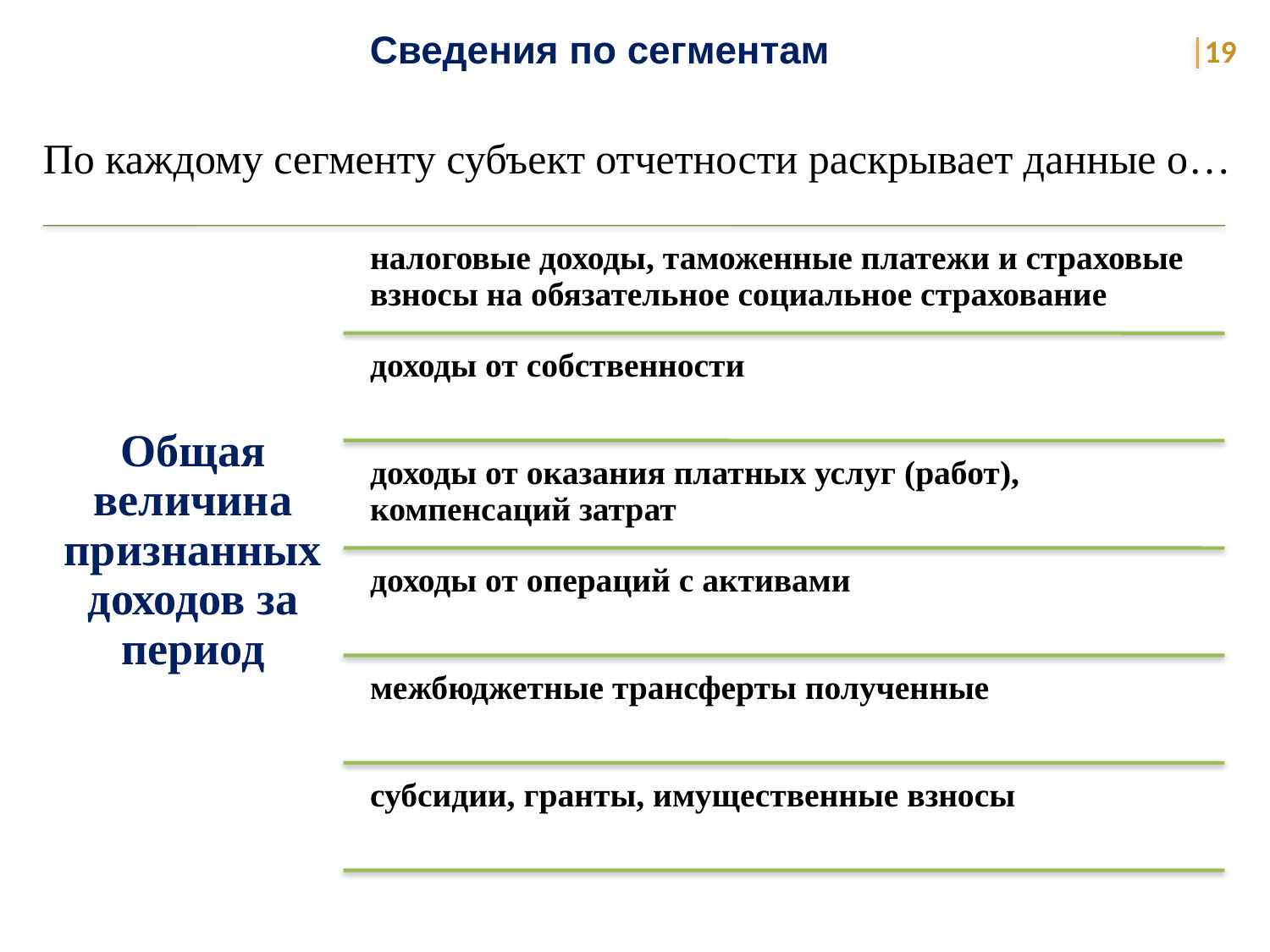

Сведения по сегментам
19
По каждому сегменту субъект отчетности раскрывает данные о…
Общая величина признанных доходов за период
налоговые доходы, таможенные платежи и страховые взносы на обязательное социальное страхование
доходы от собственности
доходы от оказания платных услуг (работ), компенсаций затрат
доходы от операций с активами
межбюджетные трансферты полученные
субсидии, гранты, имущественные взносы